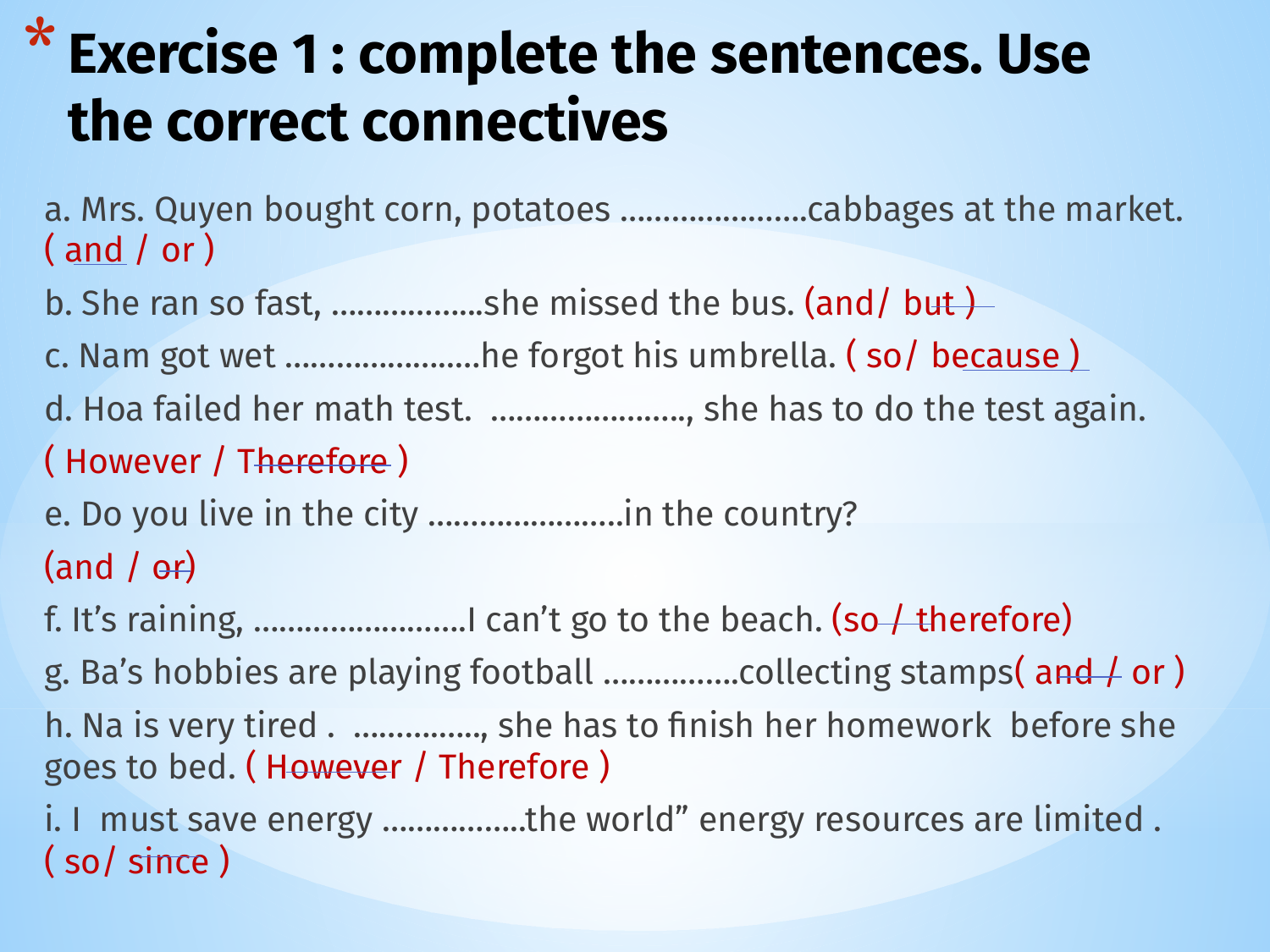

# Exercise 1 : complete the sentences. Use the correct connectives
a. Mrs. Quyen bought corn, potatoes ………………….cabbages at the market. ( and / or )
b. She ran so fast, ……………...she missed the bus. (and/ but )
c. Nam got wet ………………..…he forgot his umbrella. ( so/ because )
d. Hoa failed her math test.  ………………….., she has to do the test again.
( However / Therefore )
e. Do you live in the city …………………..in the country?
(and / or)
f. It’s raining, …………………….I can’t go to the beach. (so / therefore)
g. Ba’s hobbies are playing football …………….collecting stamps( and / or )
h. Na is very tired .  ……….….., she has to finish her homework  before she goes to bed. ( However / Therefore )
i. I  must save energy ……………..the world” energy resources are limited . ( so/ since )